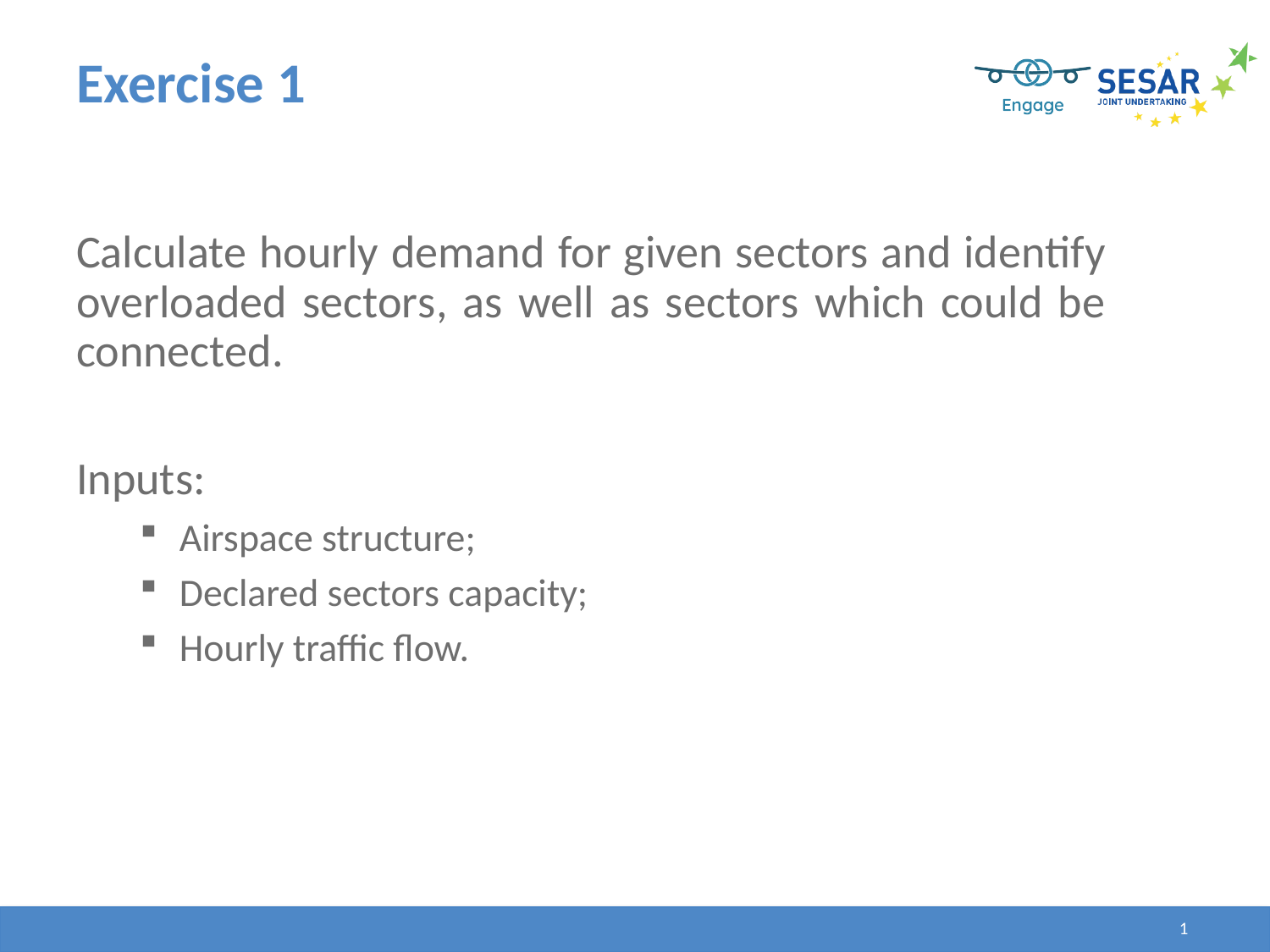

# Exercise 1
Calculate hourly demand for given sectors and identify overloaded sectors, as well as sectors which could be connected.

Inputs:
Airspace structure;
Declared sectors capacity;
Hourly traffic flow.
50